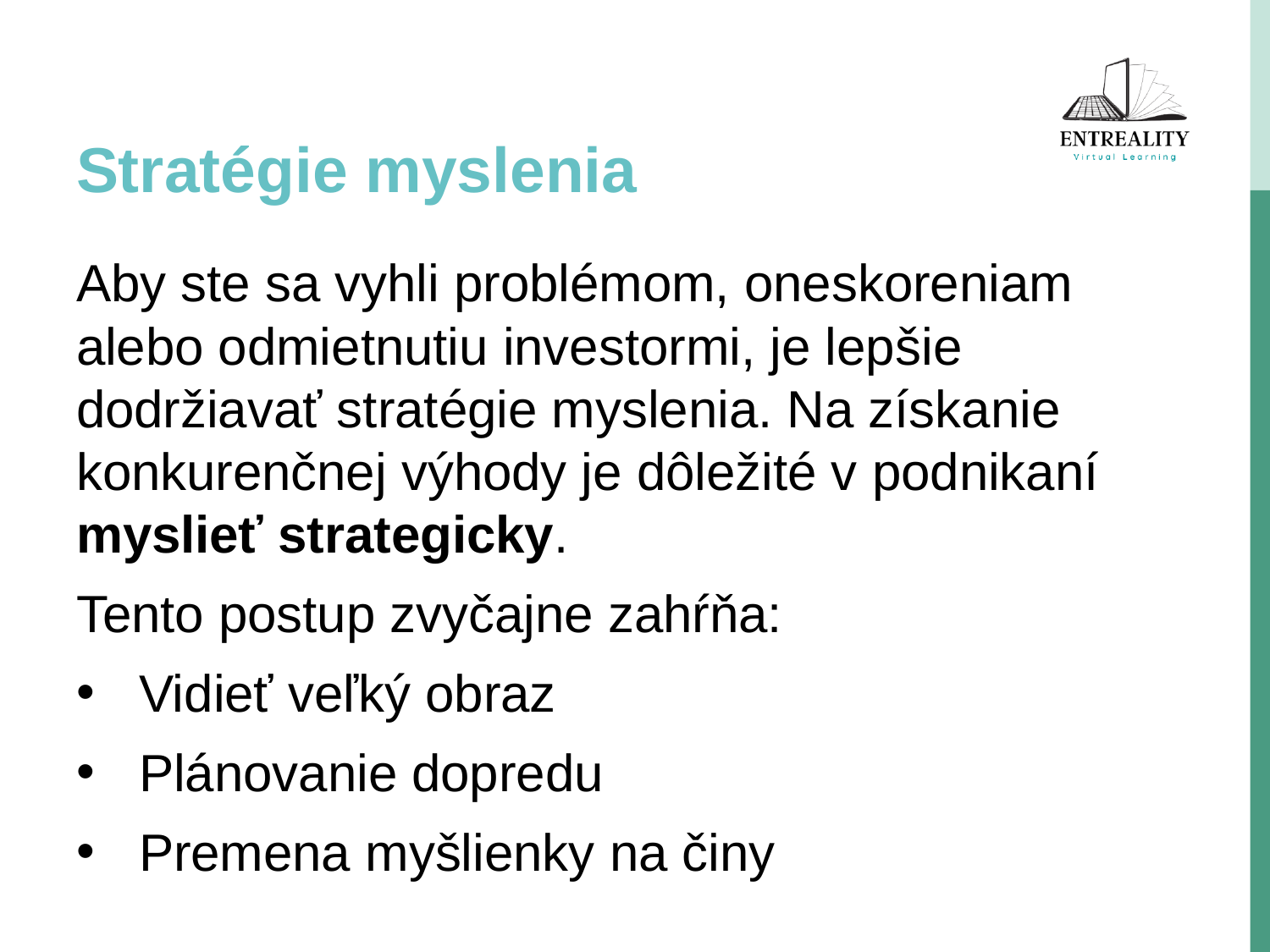

# Stratégie myslenia
Aby ste sa vyhli problémom, oneskoreniam alebo odmietnutiu investormi, je lepšie dodržiavať stratégie myslenia. Na získanie konkurenčnej výhody je dôležité v podnikaní myslieť strategicky.
Tento postup zvyčajne zahŕňa:
Vidieť veľký obraz
Plánovanie dopredu
Premena myšlienky na činy